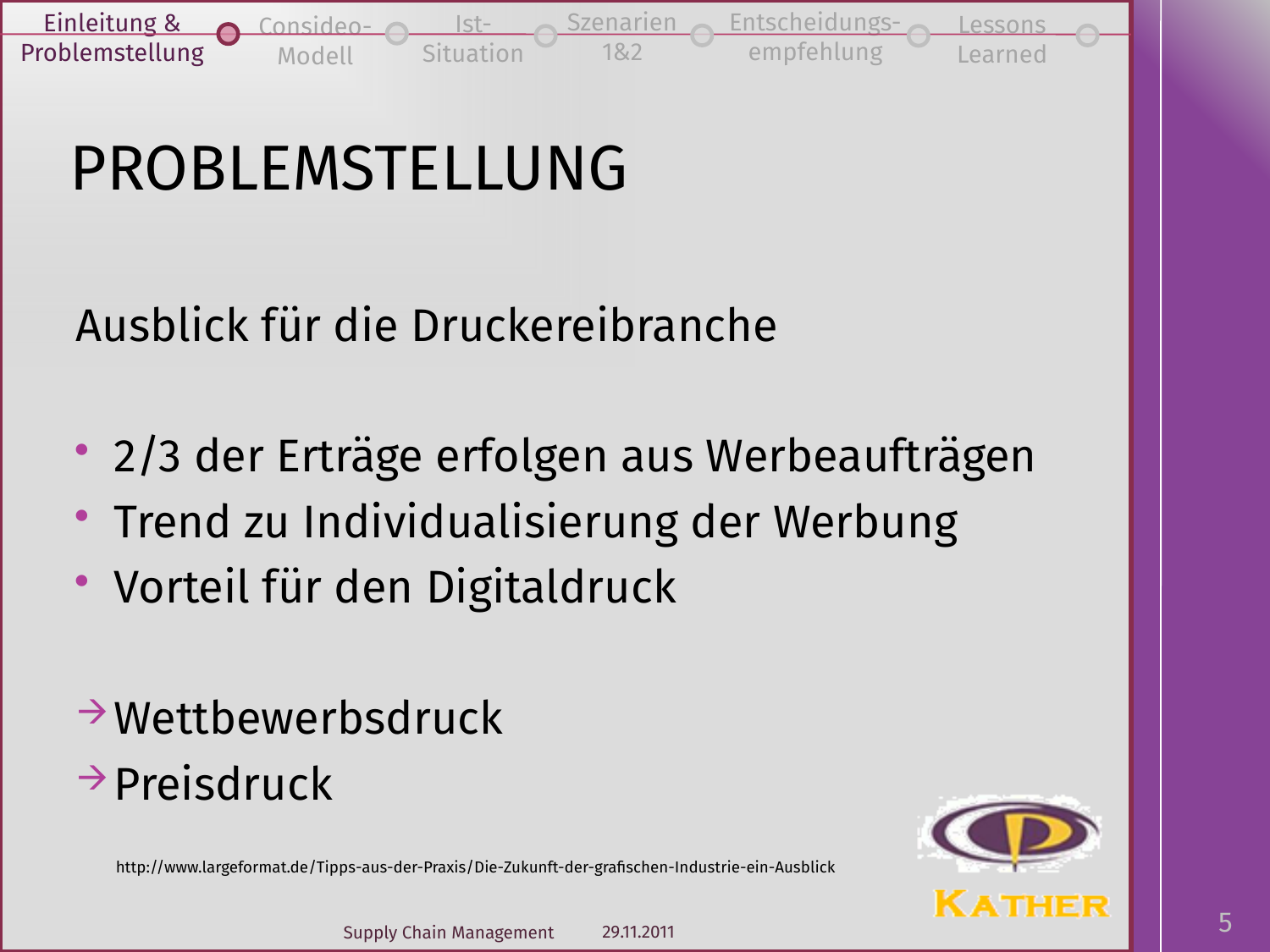

Szenarien
1&2
Entscheidungs-
empfehlung
Einleitung &
Problemstellung
Ist-
Situation
Lessons
Learned
Consideo-
Modell

# Problemstellung

Ausblick für die Druckereibranche

2/3 der Erträge erfolgen aus Werbeaufträgen
Trend zu Individualisierung der Werbung
Vorteil für den Digitaldruck

Wettbewerbsdruck
Preisdruck
http://www.largeformat.de/Tipps-aus-der-Praxis/Die-Zukunft-der-grafischen-Industrie-ein-Ausblick

5
Supply Chain Management
29.11.2011